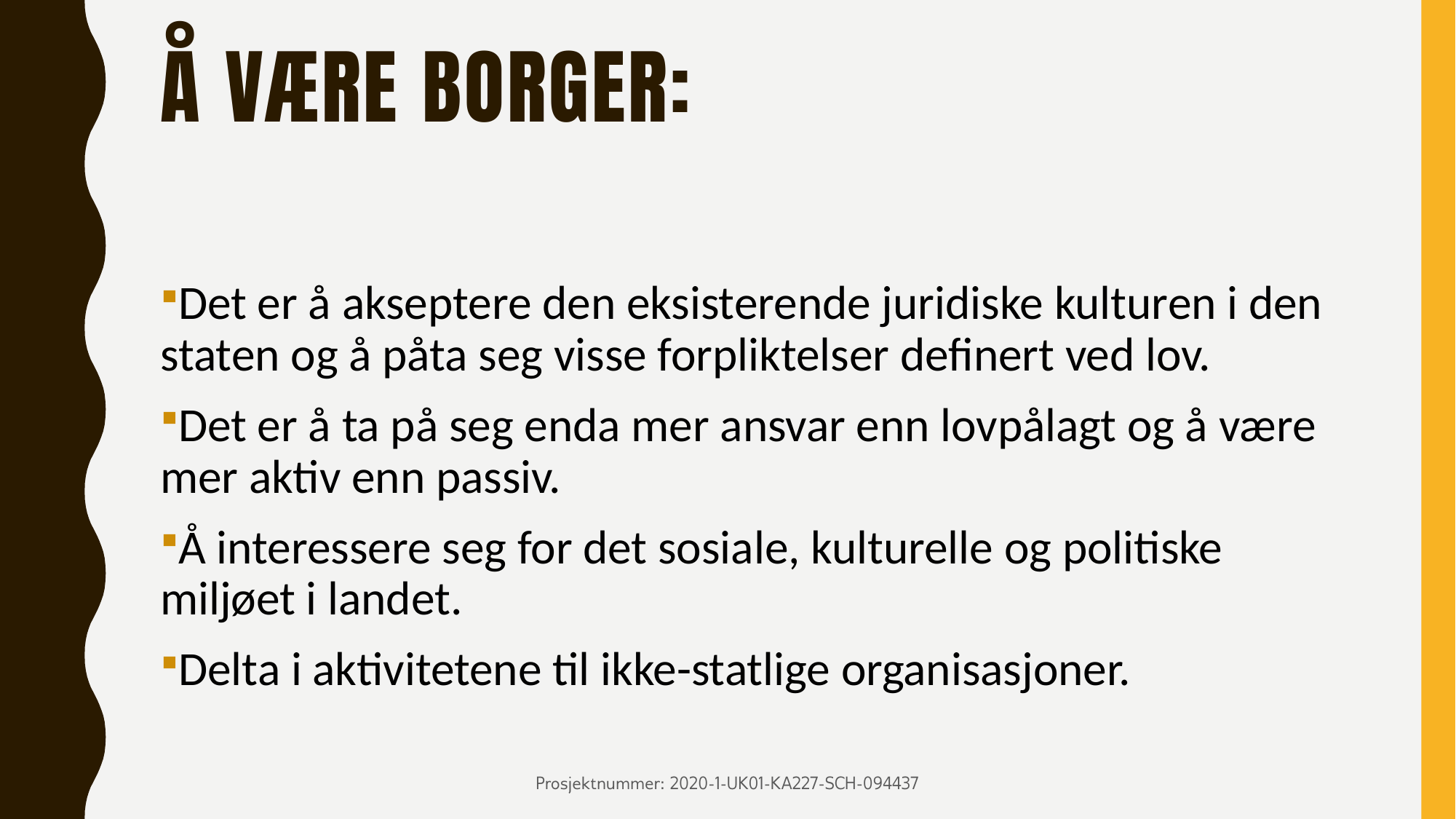

# Å VÆRE BORGER:
Det er å akseptere den eksisterende juridiske kulturen i den staten og å påta seg visse forpliktelser definert ved lov.
Det er å ta på seg enda mer ansvar enn lovpålagt og å være mer aktiv enn passiv.
Å interessere seg for det sosiale, kulturelle og politiske miljøet i landet.
Delta i aktivitetene til ikke-statlige organisasjoner.

Prosjektnummer: 2020-1-UK01-KA227-SCH-094437